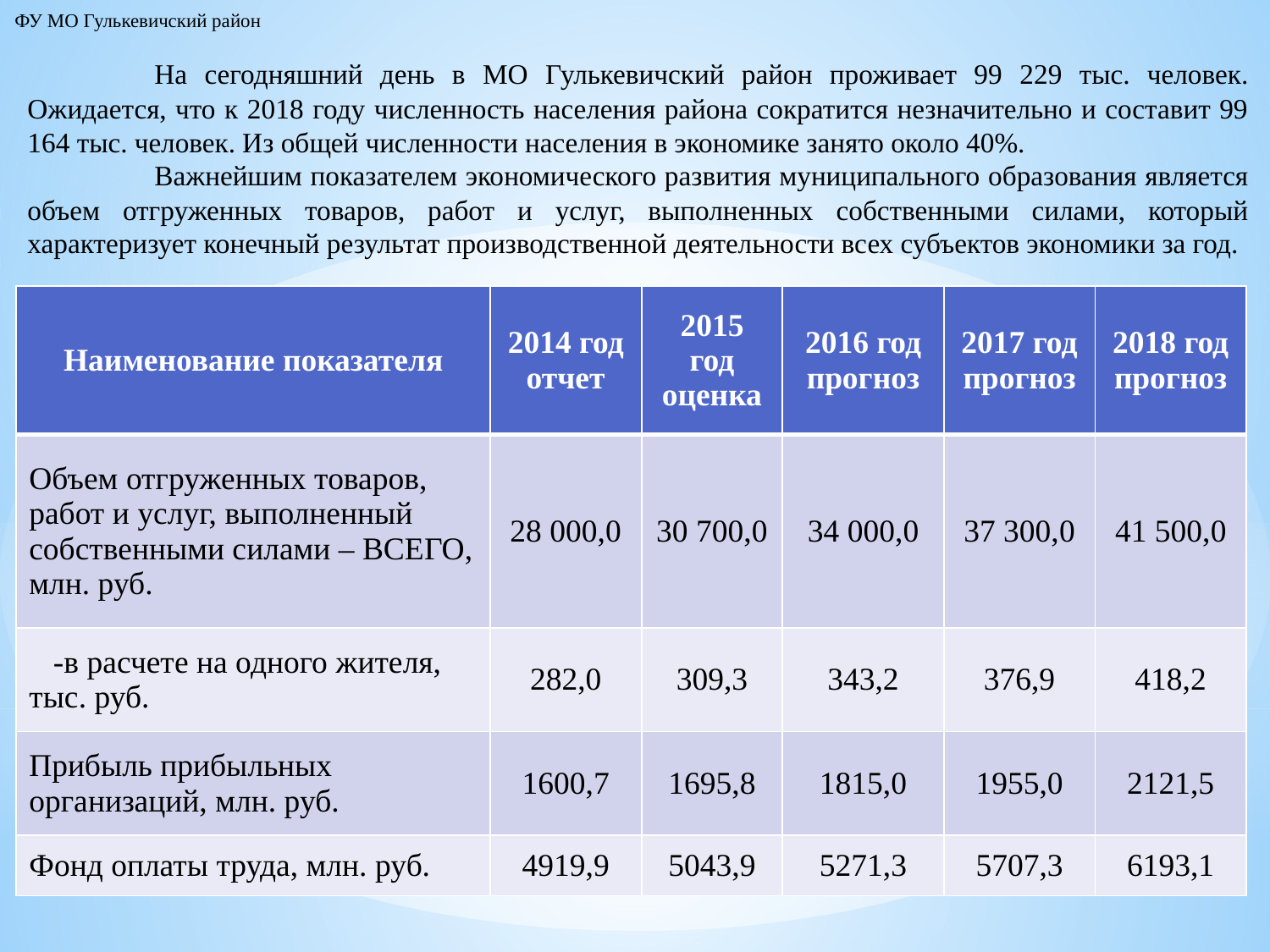

ФУ МО Гулькевичский район
	На сегодняшний день в МО Гулькевичский район проживает 99 229 тыс. человек. Ожидается, что к 2018 году численность населения района сократится незначительно и составит 99 164 тыс. человек. Из общей численности населения в экономике занято около 40%.
	Важнейшим показателем экономического развития муниципального образования является объем отгруженных товаров, работ и услуг, выполненных собственными силами, который характеризует конечный результат производственной деятельности всех субъектов экономики за год.
| Наименование показателя | 2014 год отчет | 2015 год оценка | 2016 год прогноз | 2017 год прогноз | 2018 год прогноз |
| --- | --- | --- | --- | --- | --- |
| Объем отгруженных товаров, работ и услуг, выполненный собственными силами – ВСЕГО, млн. руб. | 28 000,0 | 30 700,0 | 34 000,0 | 37 300,0 | 41 500,0 |
| -в расчете на одного жителя, тыс. руб. | 282,0 | 309,3 | 343,2 | 376,9 | 418,2 |
| Прибыль прибыльных организаций, млн. руб. | 1600,7 | 1695,8 | 1815,0 | 1955,0 | 2121,5 |
| Фонд оплаты труда, млн. руб. | 4919,9 | 5043,9 | 5271,3 | 5707,3 | 6193,1 |